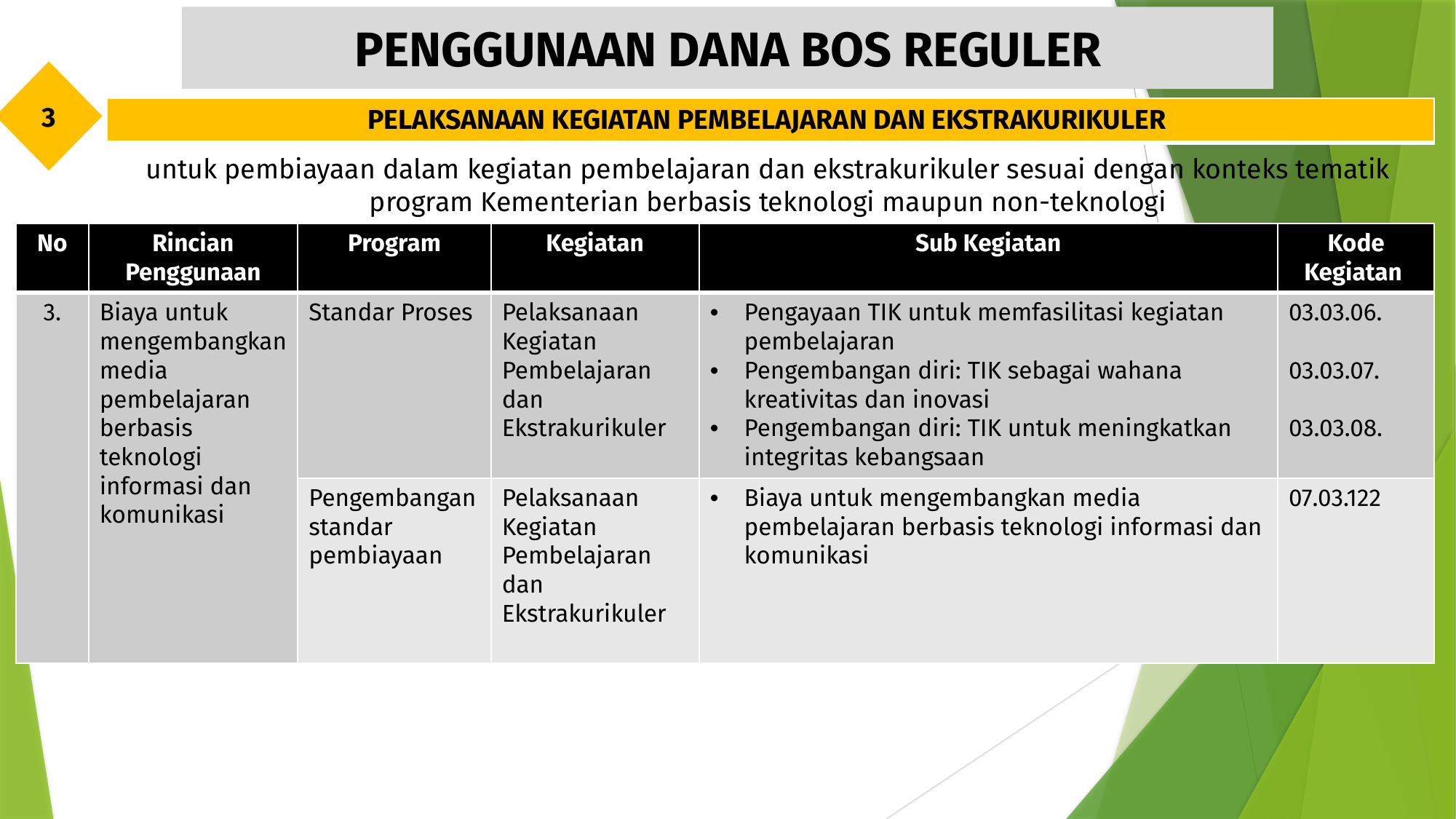

PENGGUNAAN DANA BOS REGULER
3
| PELAKSANAAN KEGIATAN PEMBELAJARAN DAN EKSTRAKURIKULER |
| --- |
untuk pembiayaan dalam kegiatan pembelajaran dan ekstrakurikuler sesuai dengan konteks tematik program Kementerian berbasis teknologi maupun non-teknologi
| No | Rincian Penggunaan | Program | Kegiatan | Sub Kegiatan | Kode Kegiatan |
| --- | --- | --- | --- | --- | --- |
| 3. | Biaya untuk mengembangkan media pembelajaran berbasis teknologi informasi dan komunikasi | Standar Proses | Pelaksanaan Kegiatan Pembelajaran dan Ekstrakurikuler | Pengayaan TIK untuk memfasilitasi kegiatan pembelajaran Pengembangan diri: TIK sebagai wahana kreativitas dan inovasi Pengembangan diri: TIK untuk meningkatkan integritas kebangsaan | 03.03.06. 03.03.07. 03.03.08. |
|  |  | Pengembangan standar pembiayaan | Pelaksanaan Kegiatan Pembelajaran dan Ekstrakurikuler | Biaya untuk mengembangkan media pembelajaran berbasis teknologi informasi dan komunikasi | 07.03.122 |